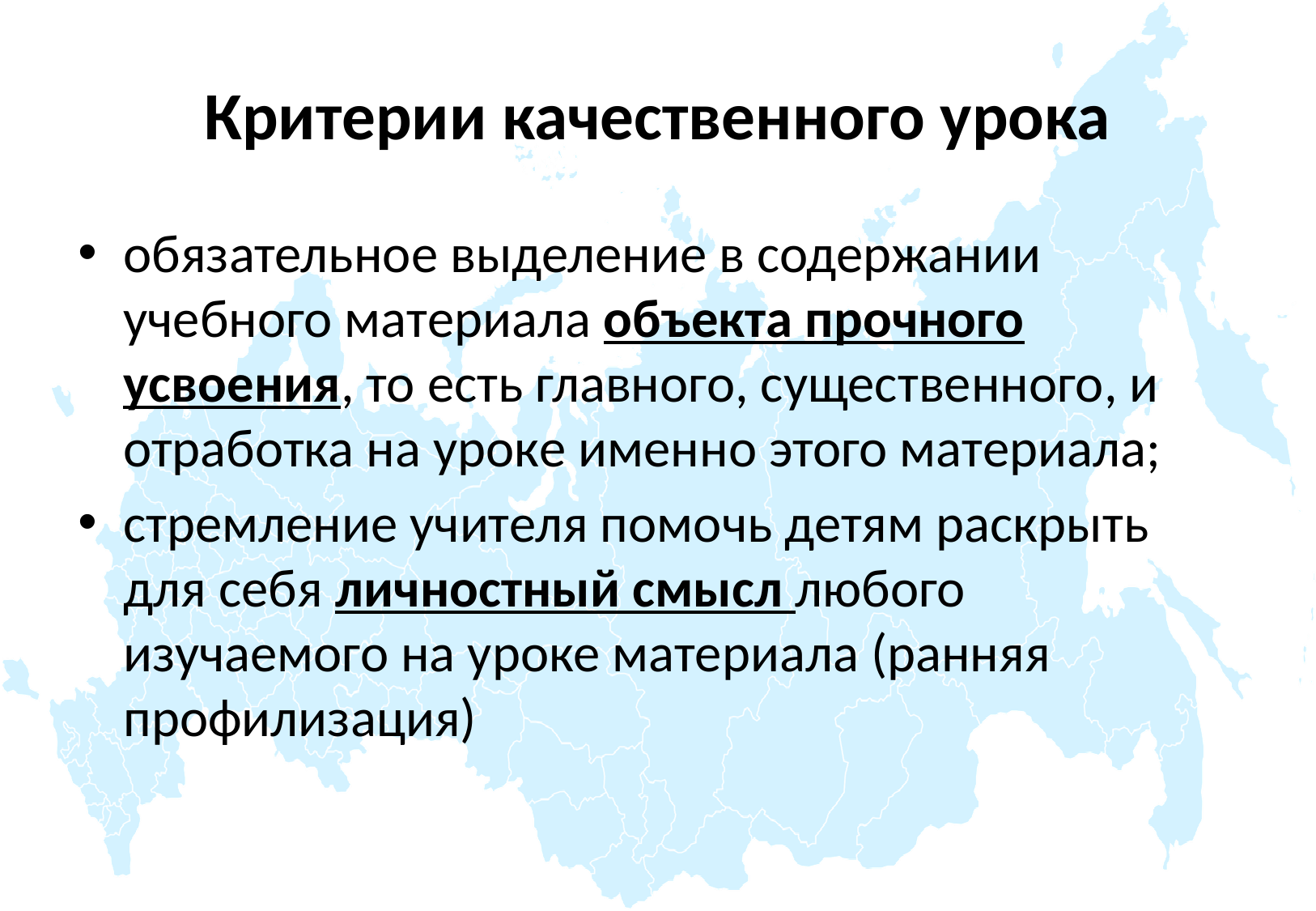

# Критерии качественного урока
обязательное выделение в содержании учебного материала объекта прочного усвоения, то есть главного, существенного, и отработка на уроке именно этого материала;
стремление учителя помочь детям раскрыть для себя личностный смысл любого изучаемого на уроке материала (ранняя профилизация)